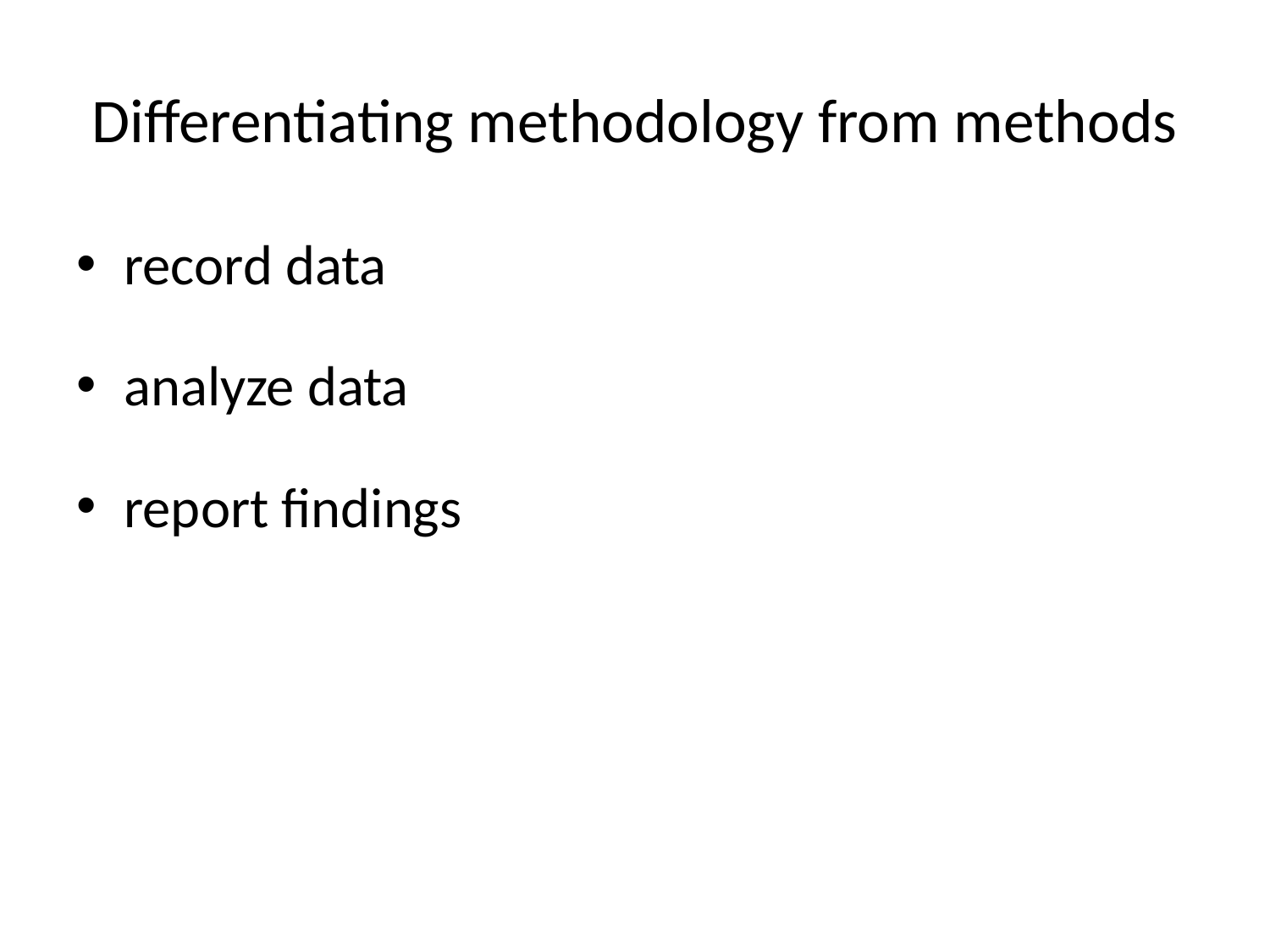

# Differentiating methodology from methods
record data
analyze data
report findings